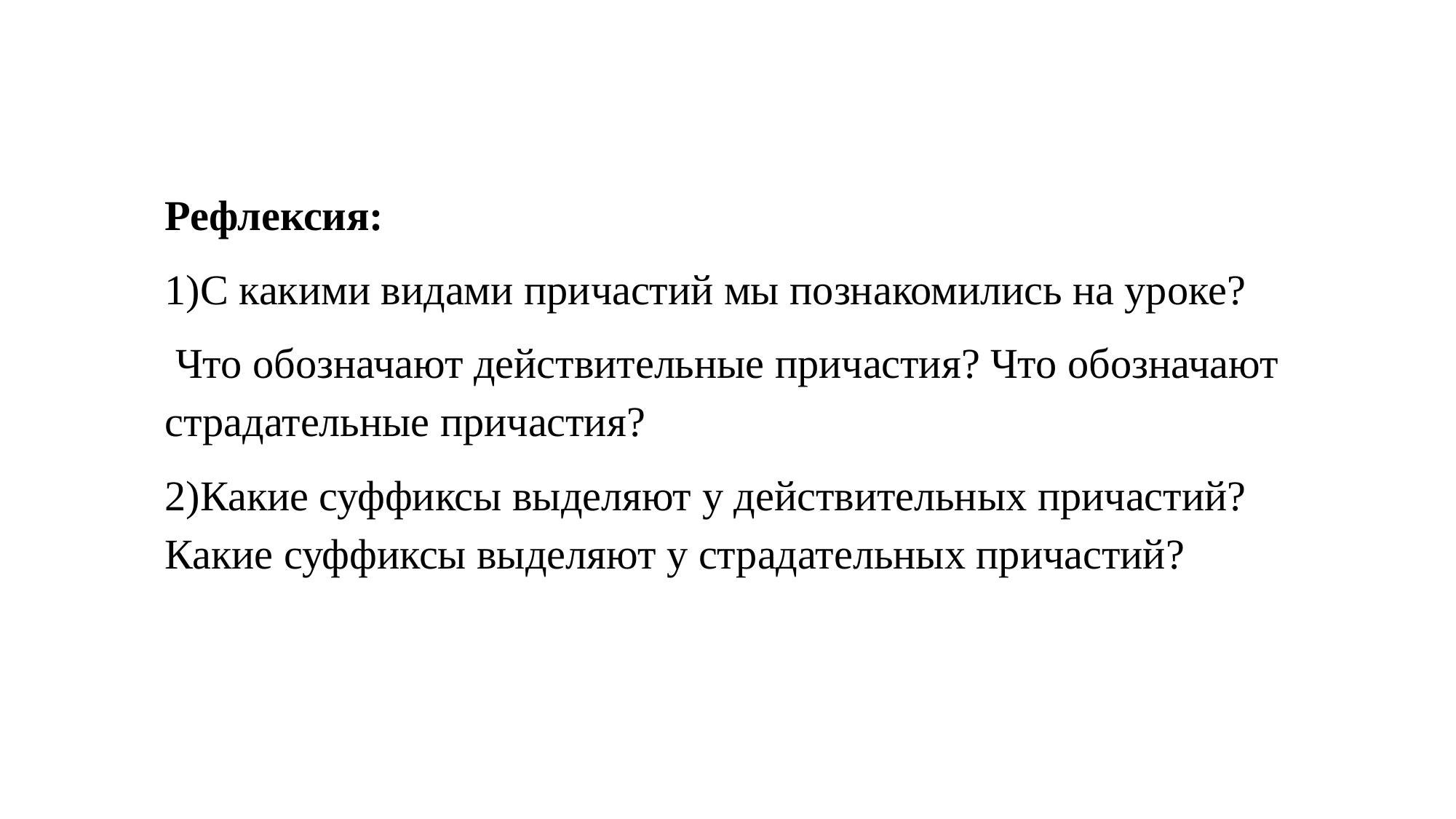

Рефлексия:
1)С какими видами причастий мы познакомились на уроке?
 Что обозначают действительные причастия? Что обозначают страдательные причастия?
2)Какие суффиксы выделяют у действительных причастий? Какие суффиксы выделяют у страдательных причастий?